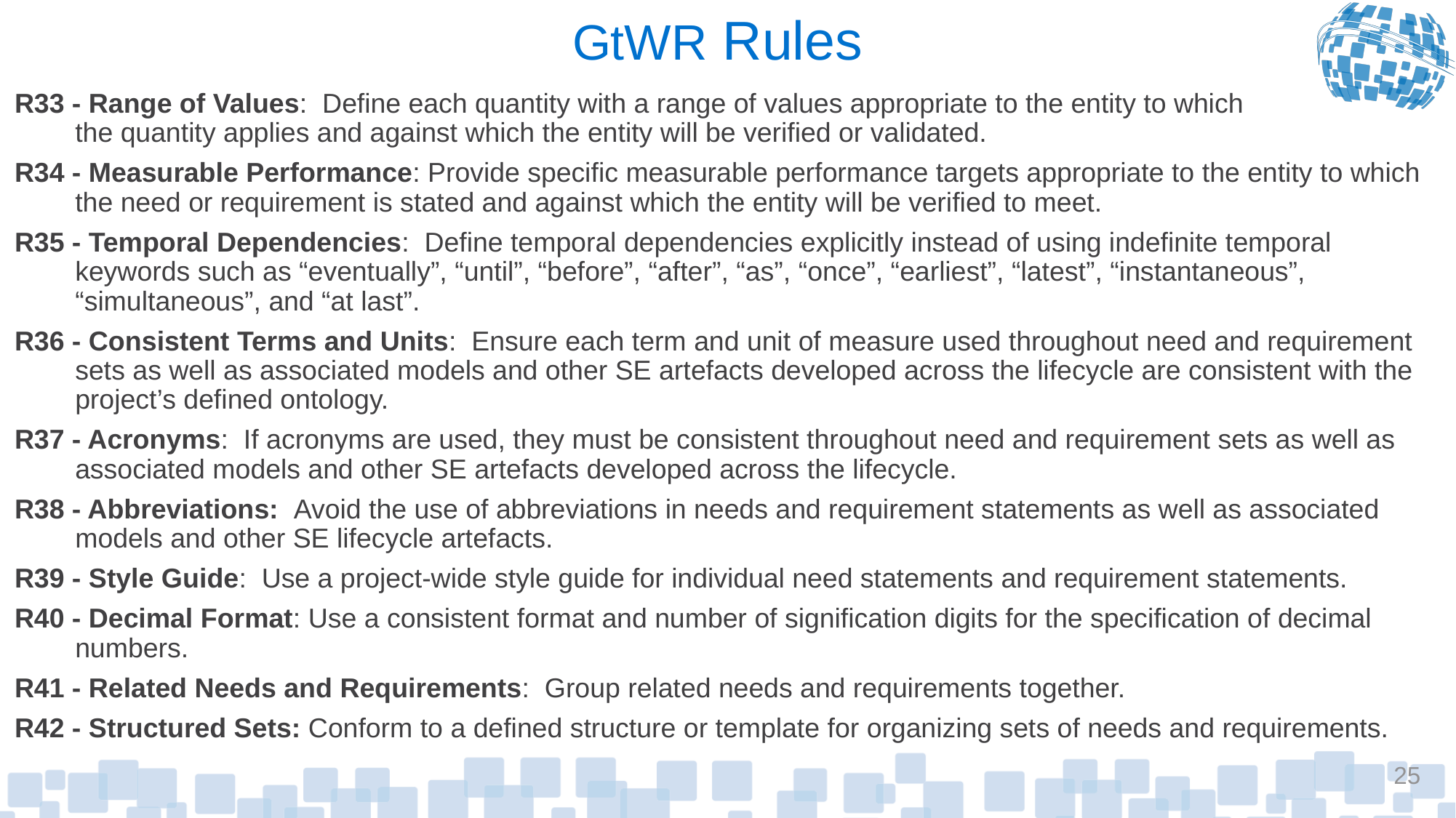

# GtWR Rules
R33 - Range of Values:  Define each quantity with a range of values appropriate to the entity to which
the quantity applies and against which the entity will be verified or validated.
R34 - Measurable Performance: Provide specific measurable performance targets appropriate to the entity to which the need or requirement is stated and against which the entity will be verified to meet.
R35 - Temporal Dependencies:  Define temporal dependencies explicitly instead of using indefinite temporal keywords such as “eventually”, “until”, “before”, “after”, “as”, “once”, “earliest”, “latest”, “instantaneous”, “simultaneous”, and “at last”.
R36 - Consistent Terms and Units:  Ensure each term and unit of measure used throughout need and requirement sets as well as associated models and other SE artefacts developed across the lifecycle are consistent with the project’s defined ontology.
R37 - Acronyms:  If acronyms are used, they must be consistent throughout need and requirement sets as well as associated models and other SE artefacts developed across the lifecycle.
R38 - Abbreviations:  Avoid the use of abbreviations in needs and requirement statements as well as associated models and other SE lifecycle artefacts.
R39 - Style Guide:  Use a project-wide style guide for individual need statements and requirement statements.
R40 - Decimal Format: Use a consistent format and number of signification digits for the specification of decimal numbers.
R41 - Related Needs and Requirements:  Group related needs and requirements together.
R42 - Structured Sets: Conform to a defined structure or template for organizing sets of needs and requirements.
25